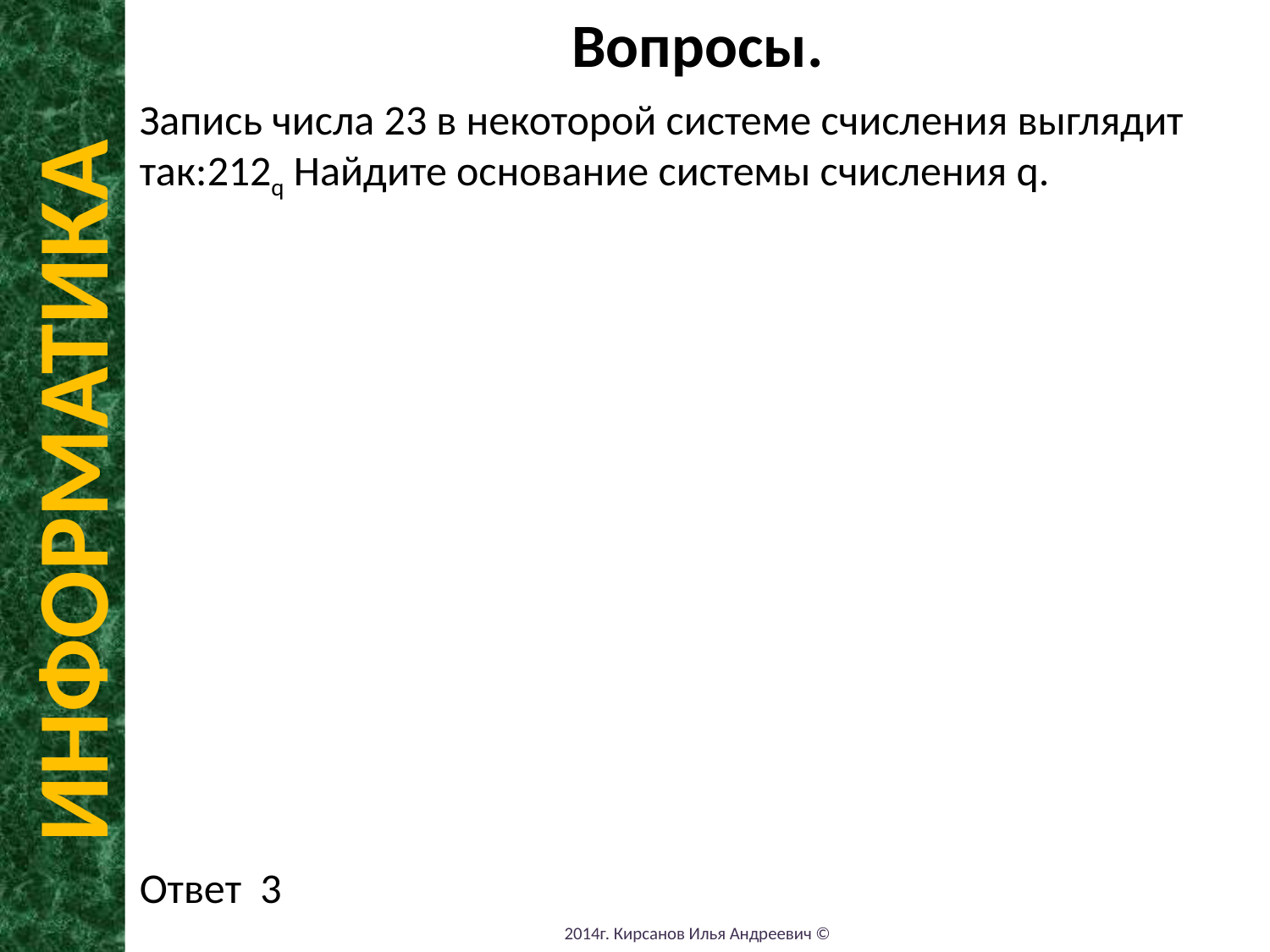

Вопросы.

Запись числа 23 в некоторой системе счисления выглядит так:212q Найдите основание системы счисления q.

Ответ  3

ИНФОРМАТИКА
2014г. Кирсанов Илья Андреевич ©